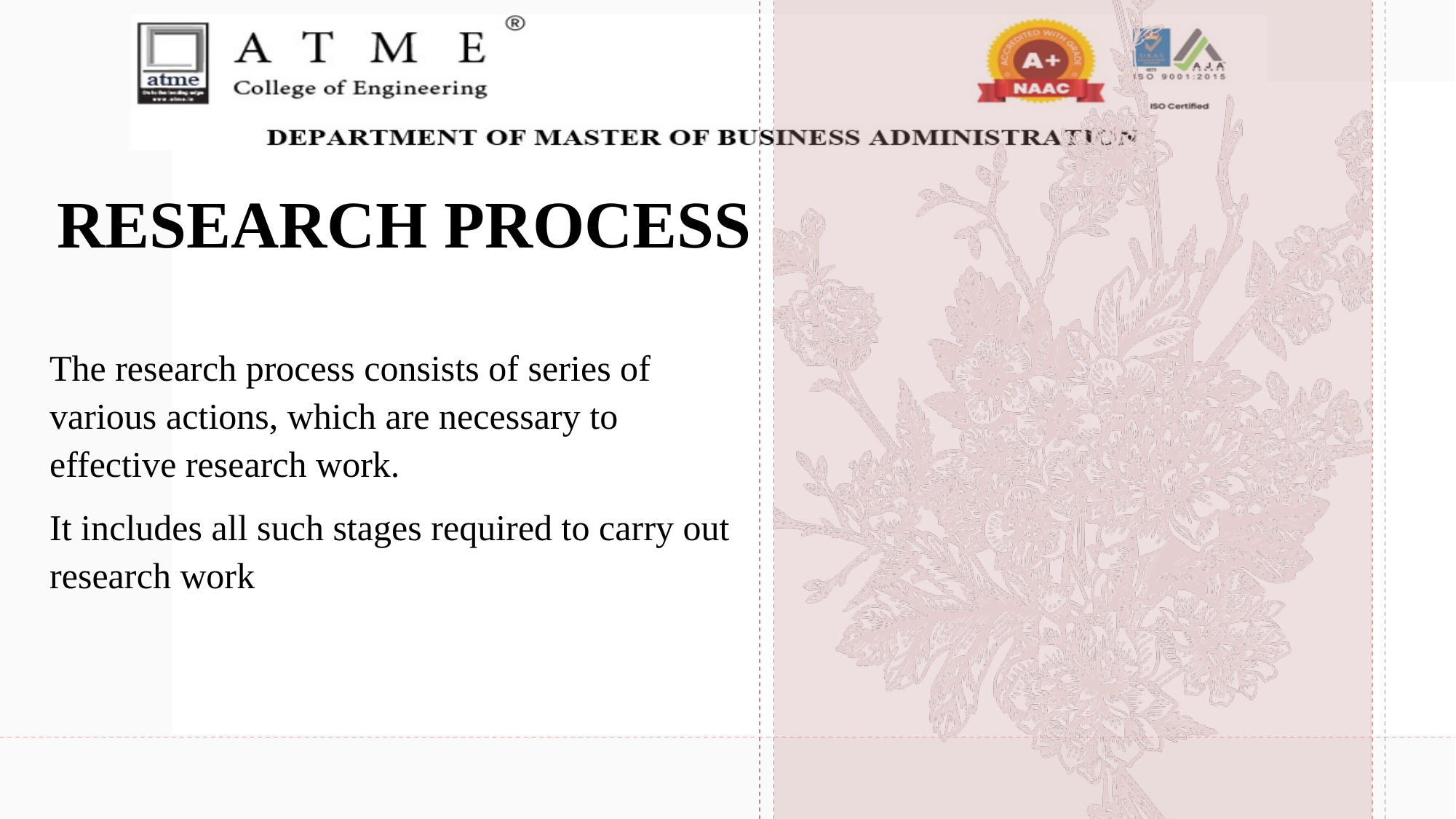

# RESEARCH PROCESS
The research process consists of series of various actions, which are necessary to effective research work.
It includes all such stages required to carry out research work